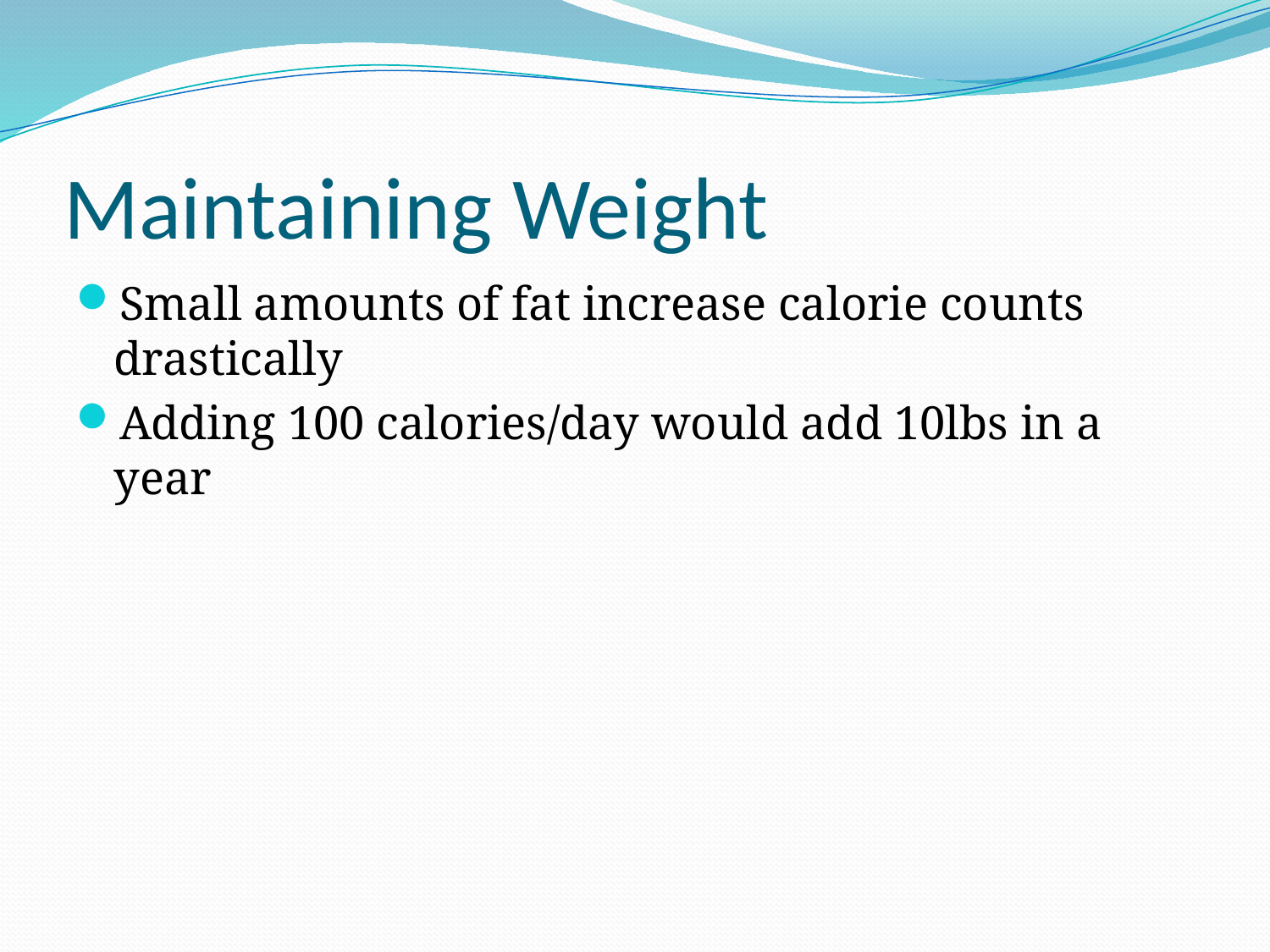

# Maintaining Weight
Small amounts of fat increase calorie counts drastically
Adding 100 calories/day would add 10lbs in a year